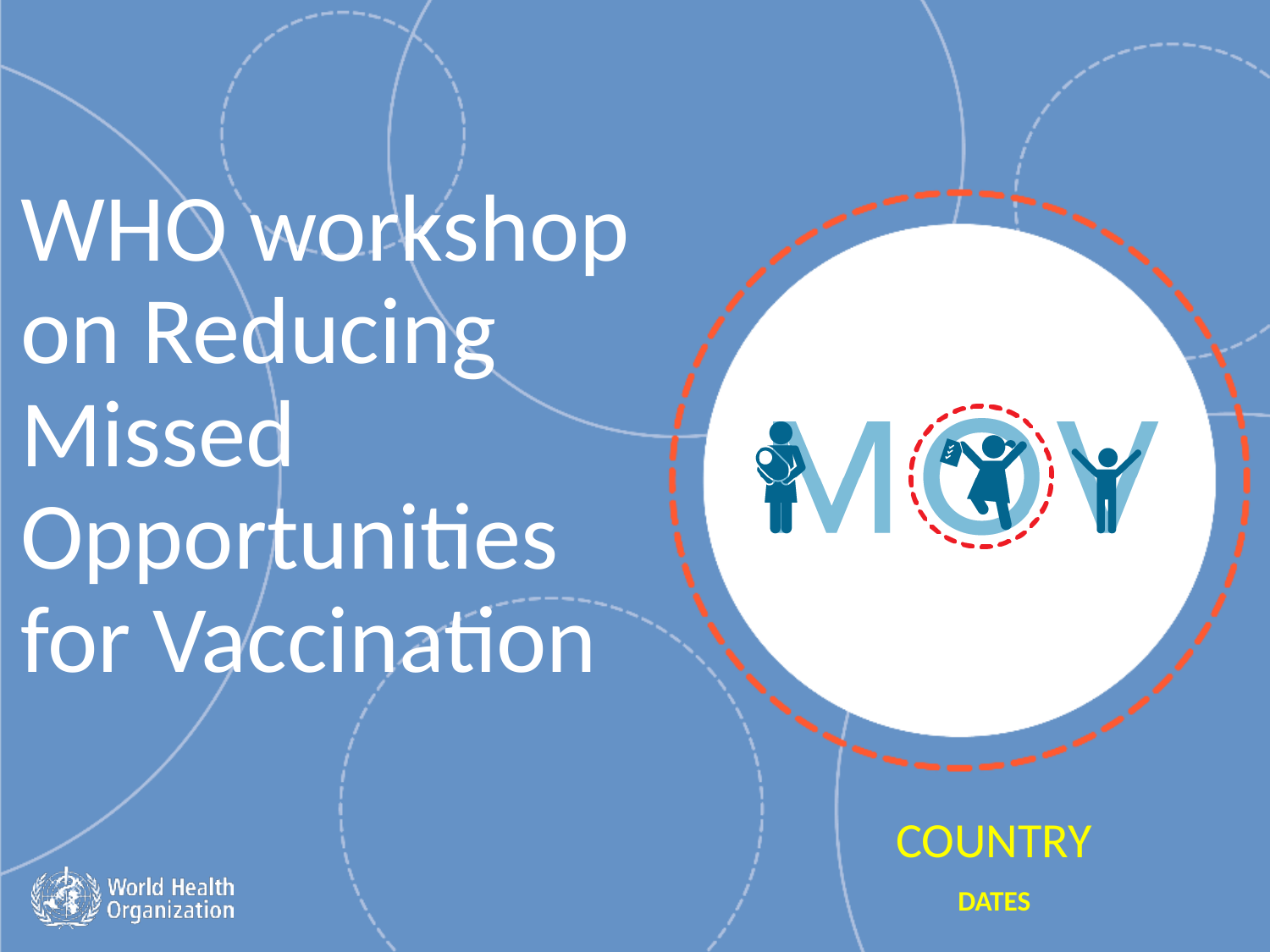

# WHO workshop on Reducing Missed Opportunities for Vaccination
COUNTRY
DATES